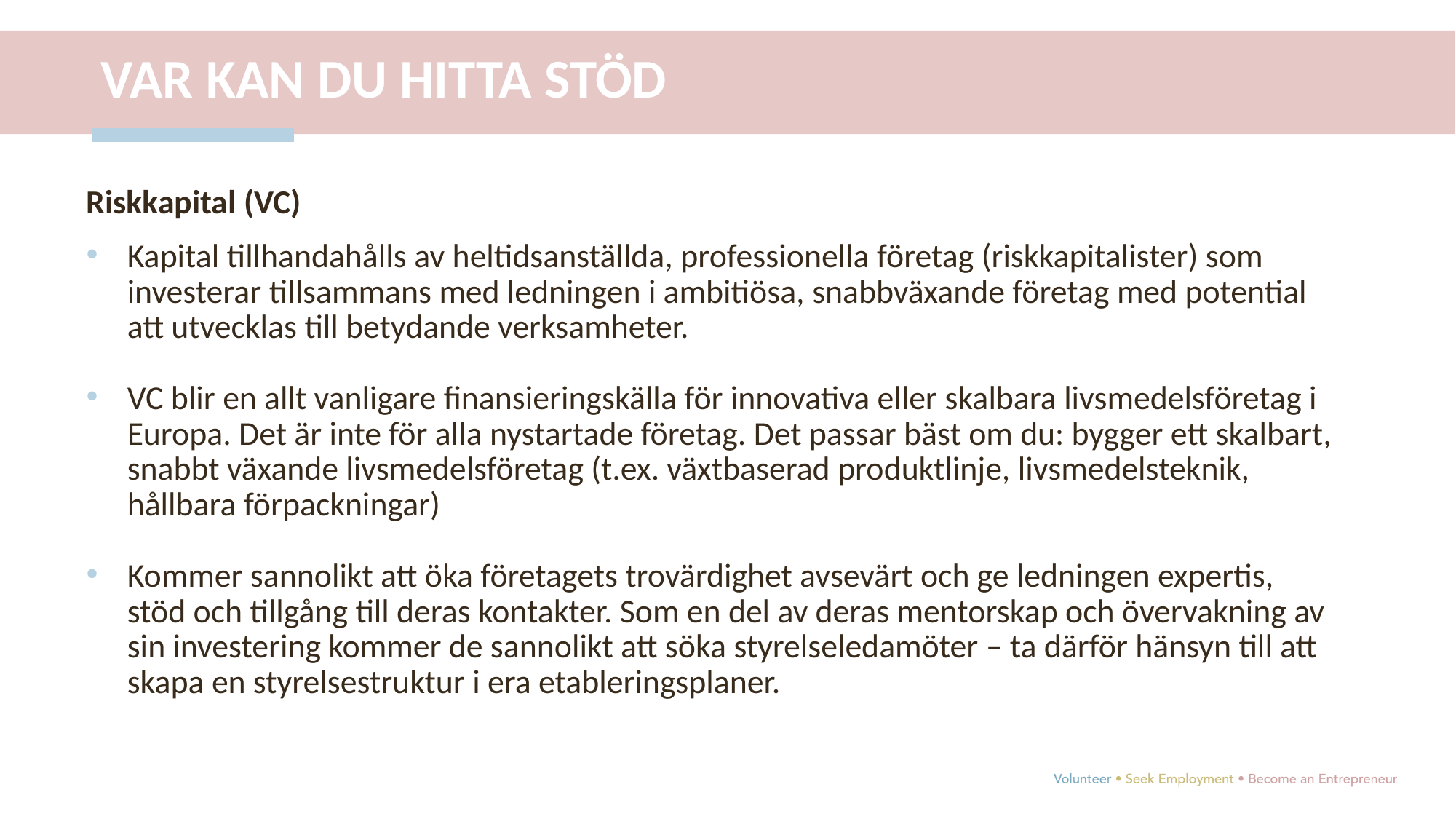

VAR KAN DU HITTA STÖD
Riskkapital (VC)

Kapital tillhandahålls av heltidsanställda, professionella företag (riskkapitalister) som investerar tillsammans med ledningen i ambitiösa, snabbväxande företag med potential att utvecklas till betydande verksamheter.
VC blir en allt vanligare finansieringskälla för innovativa eller skalbara livsmedelsföretag i Europa. Det är inte för alla nystartade företag. Det passar bäst om du: bygger ett skalbart, snabbt växande livsmedelsföretag (t.ex. växtbaserad produktlinje, livsmedelsteknik, hållbara förpackningar)
Kommer sannolikt att öka företagets trovärdighet avsevärt och ge ledningen expertis, stöd och tillgång till deras kontakter. Som en del av deras mentorskap och övervakning av sin investering kommer de sannolikt att söka styrelseledamöter – ta därför hänsyn till att skapa en styrelsestruktur i era etableringsplaner.